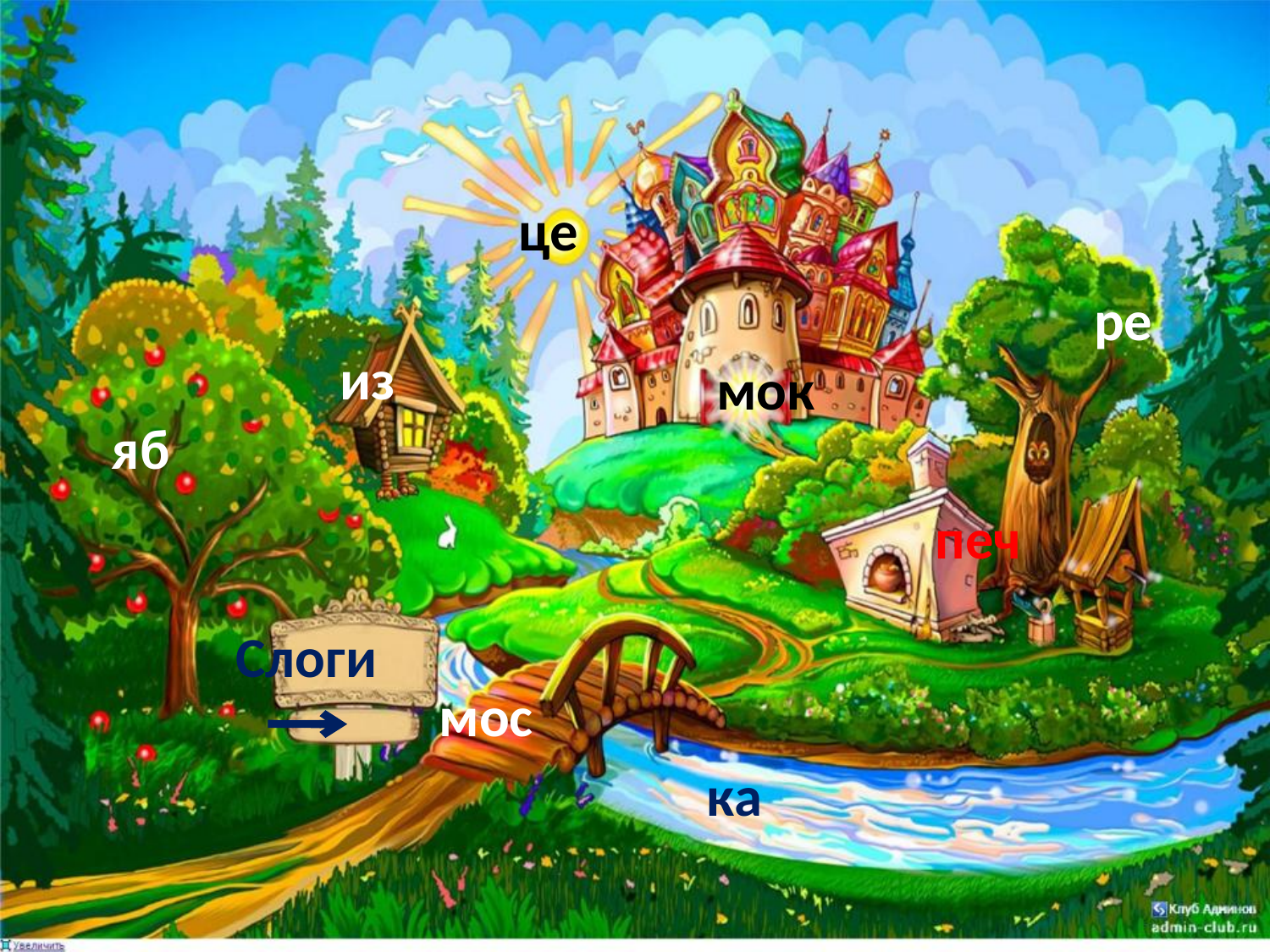

це
ре
из
мок
яб
печ
Слоги
мос
ка